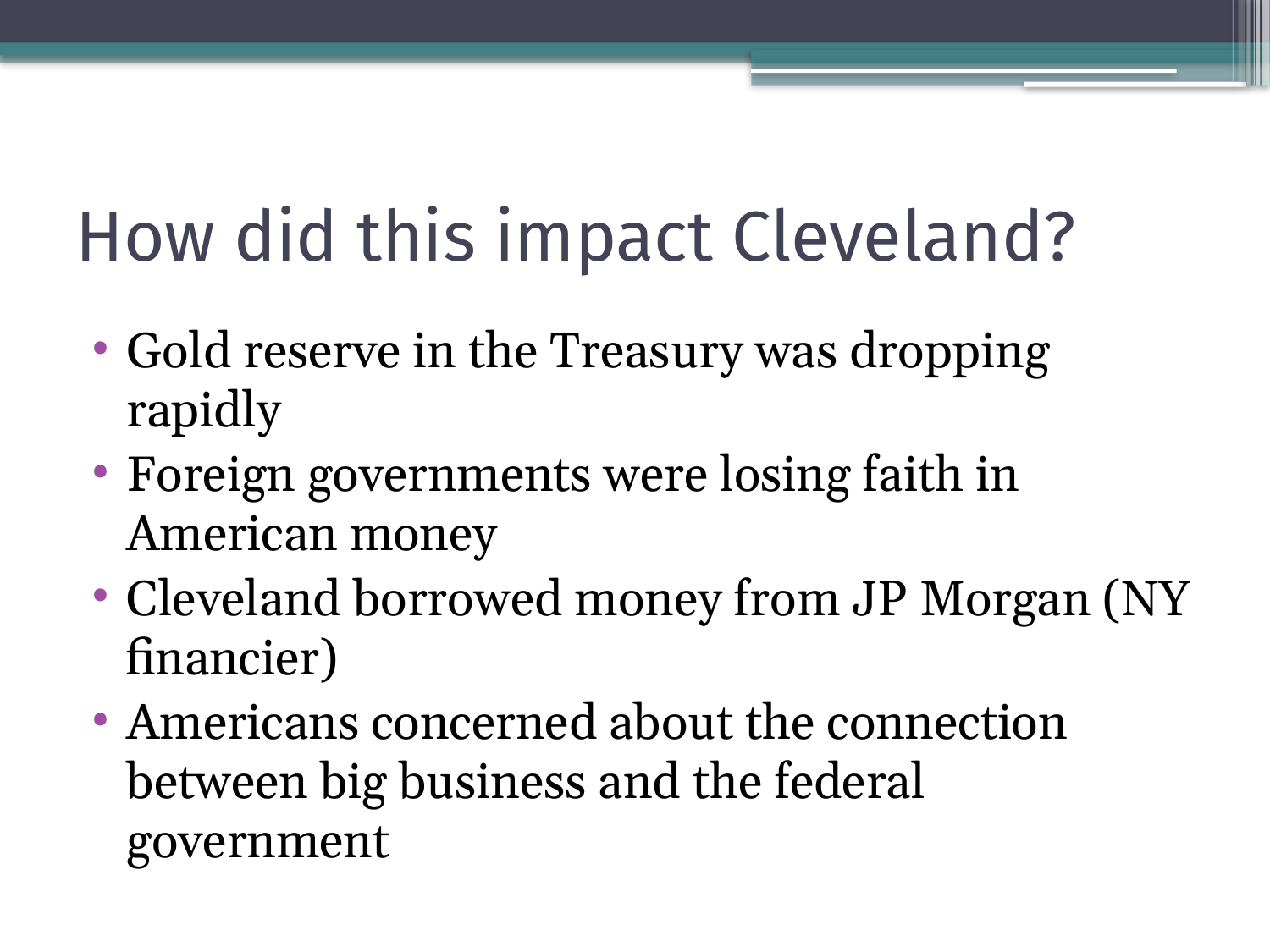

# How did this impact Cleveland?
Gold reserve in the Treasury was dropping rapidly
Foreign governments were losing faith in American money
Cleveland borrowed money from JP Morgan (NY financier)
Americans concerned about the connection between big business and the federal government